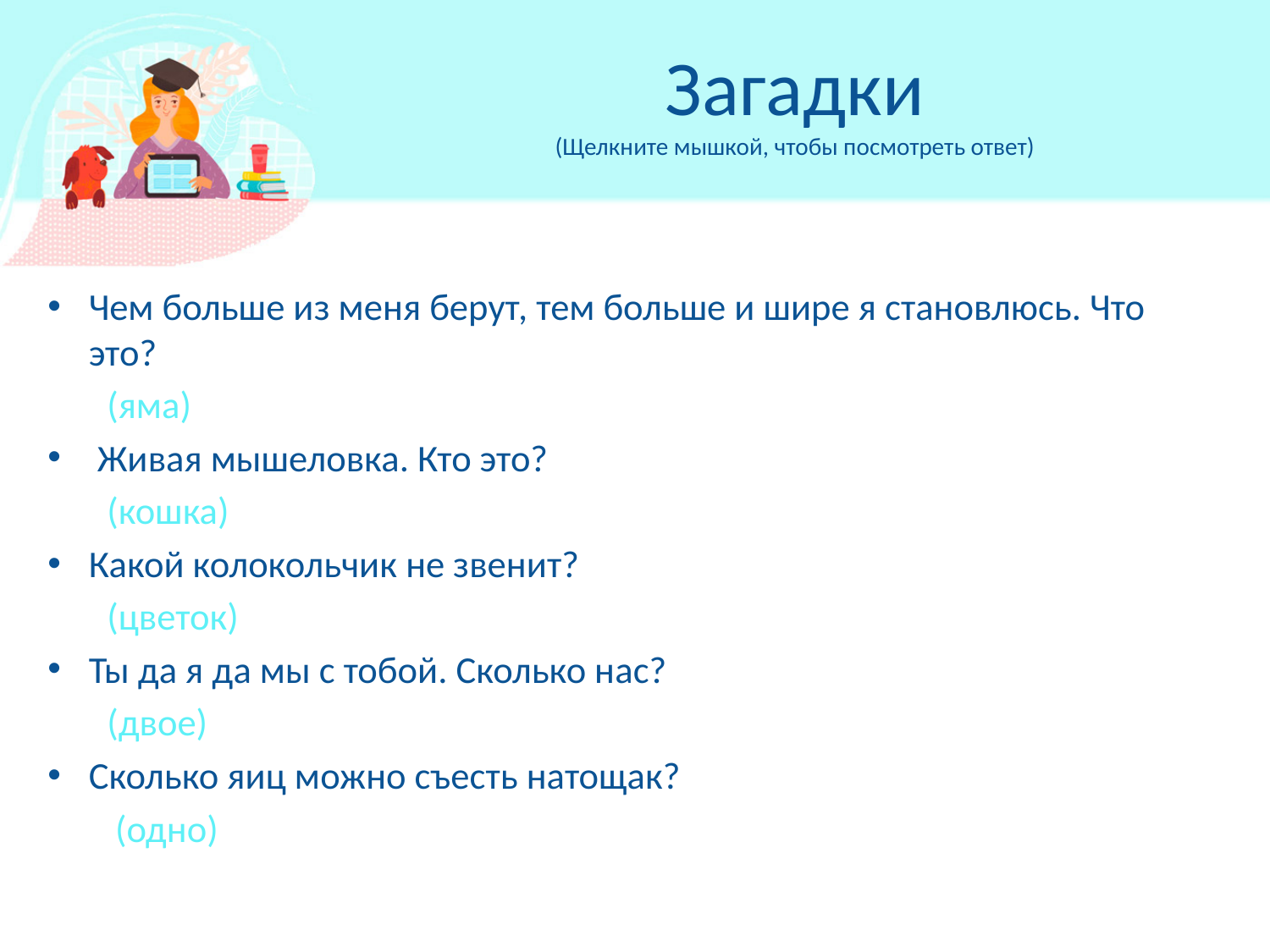

# Загадки (Щелкните мышкой, чтобы посмотреть ответ)
Чем больше из меня берут, тем больше и шире я становлюсь. Что это?
       (яма)
 Живая мышеловка. Кто это?
       (кошка)
Какой колокольчик не звенит?
       (цветок)
Ты да я да мы с тобой. Сколько нас?
       (двое)
Сколько яиц можно съесть натощак?
        (одно)